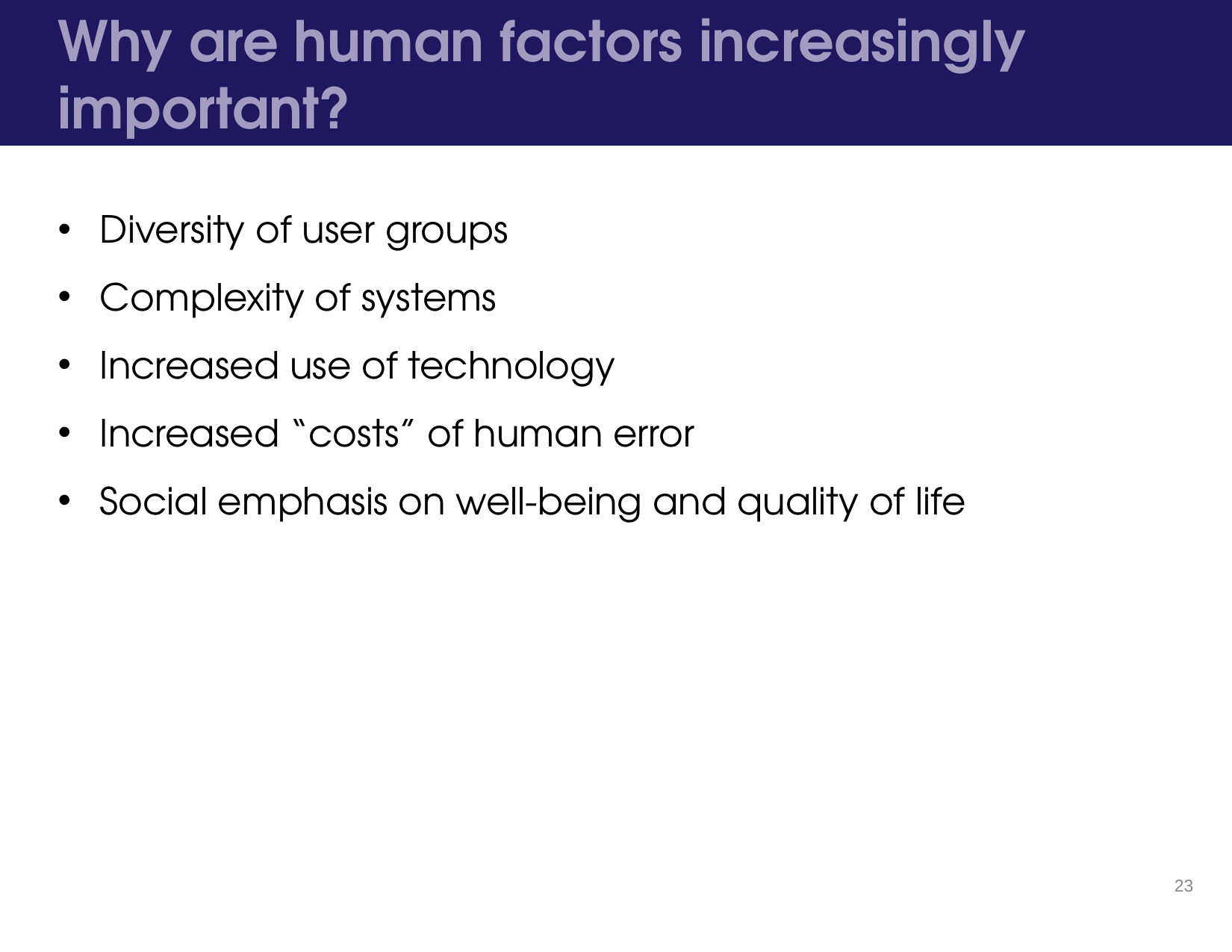

# Why are human factors increasingly important?
Diversity of user groups
Complexity of systems
Increased use of technology
Increased “costs” of human error
Social emphasis on well-being and quality of life
23